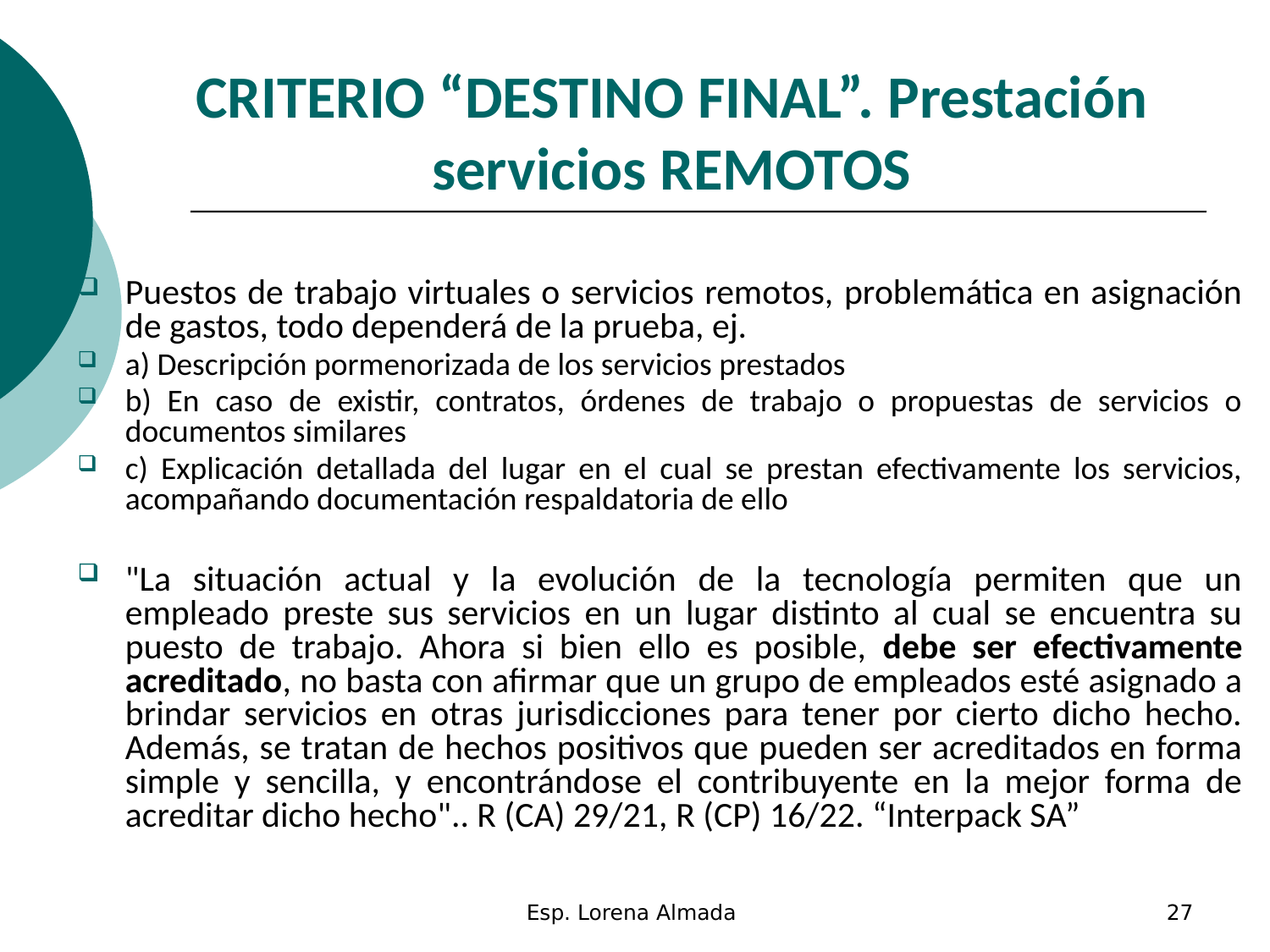

# CRITERIO “DESTINO FINAL”. Prestación servicios REMOTOS

Puestos de trabajo virtuales o servicios remotos, problemática en asignación de gastos, todo dependerá de la prueba, ej.
a) Descripción pormenorizada de los servicios prestados
b) En caso de existir, contratos, órdenes de trabajo o propuestas de servicios o documentos similares
c) Explicación detallada del lugar en el cual se prestan efectivamente los servicios, acompañando documentación respaldatoria de ello

"La situación actual y la evolución de la tecnología permiten que un empleado preste sus servicios en un lugar distinto al cual se encuentra su puesto de trabajo. Ahora si bien ello es posible, debe ser efectivamente acreditado, no basta con afirmar que un grupo de empleados esté asignado a brindar servicios en otras jurisdicciones para tener por cierto dicho hecho. Además, se tratan de hechos positivos que pueden ser acreditados en forma simple y sencilla, y encontrándose el contribuyente en la mejor forma de acreditar dicho hecho".. R (CA) 29/21, R (CP) 16/22. “Interpack SA”

Esp. Lorena Almada
27